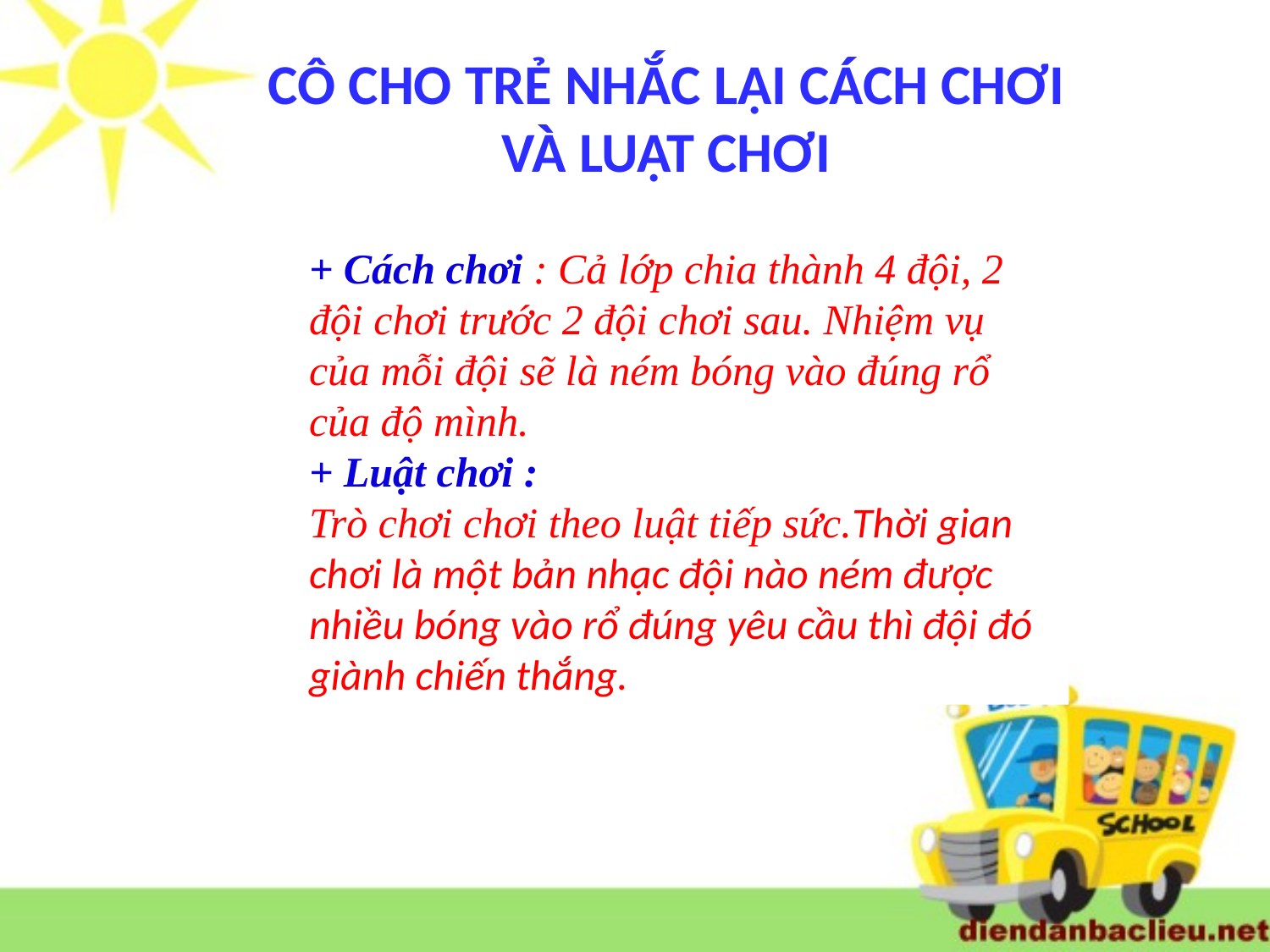

CÔ CHO TRẺ NHẮC LẠI CÁCH CHƠI VÀ LUẬT CHƠI
+ Cách chơi : Cả lớp chia thành 4 đội, 2 đội chơi trước 2 đội chơi sau. Nhiệm vụ của mỗi đội sẽ là ném bóng vào đúng rổ của độ mình.
+ Luật chơi :
Trò chơi chơi theo luật tiếp sức.Thời gian chơi là một bản nhạc đội nào ném được nhiều bóng vào rổ đúng yêu cầu thì đội đó giành chiến thắng.